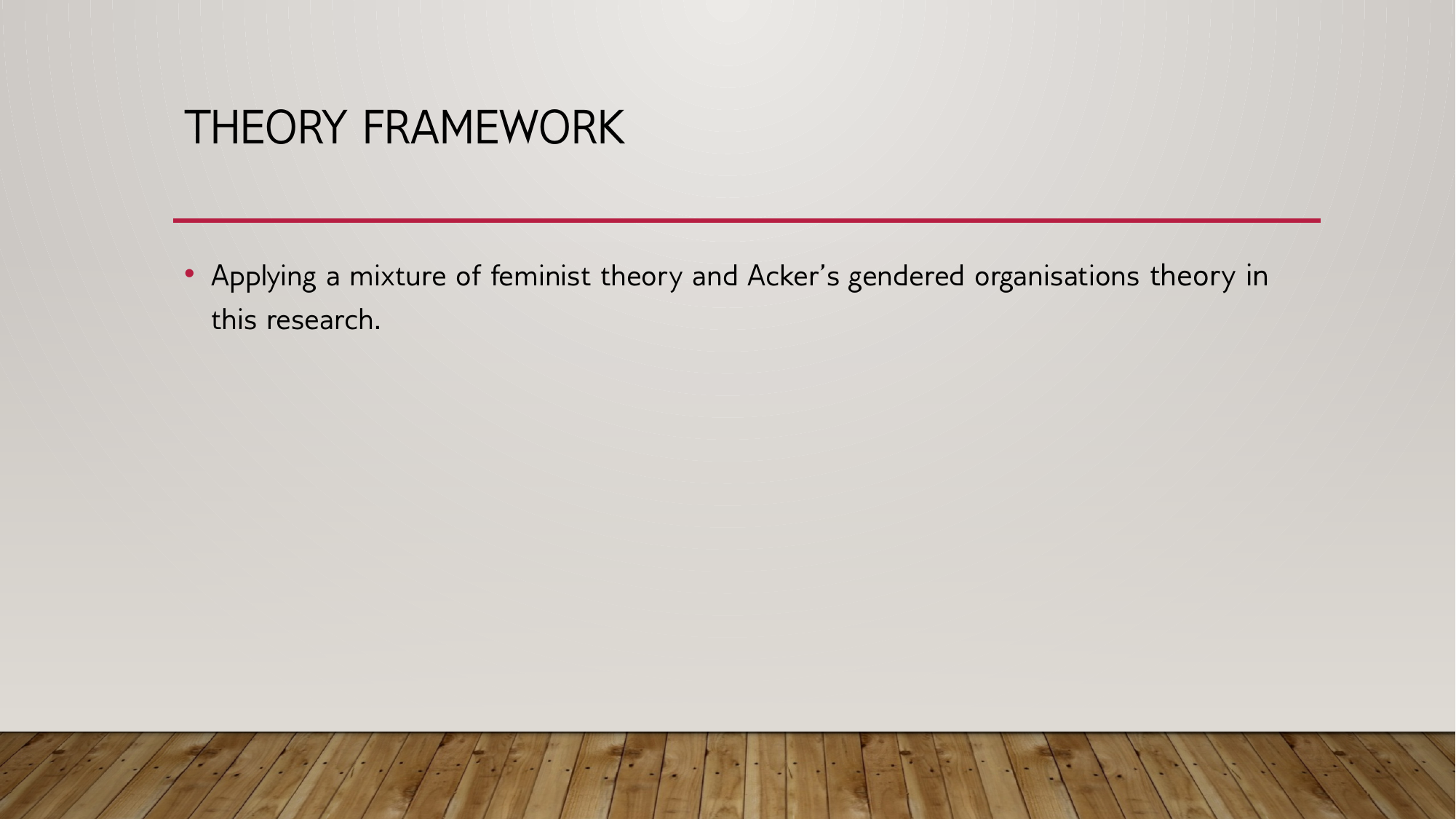

# Theory framework
Applying a mixture of feminist theory and Acker’s gendered organisations theory in this research.